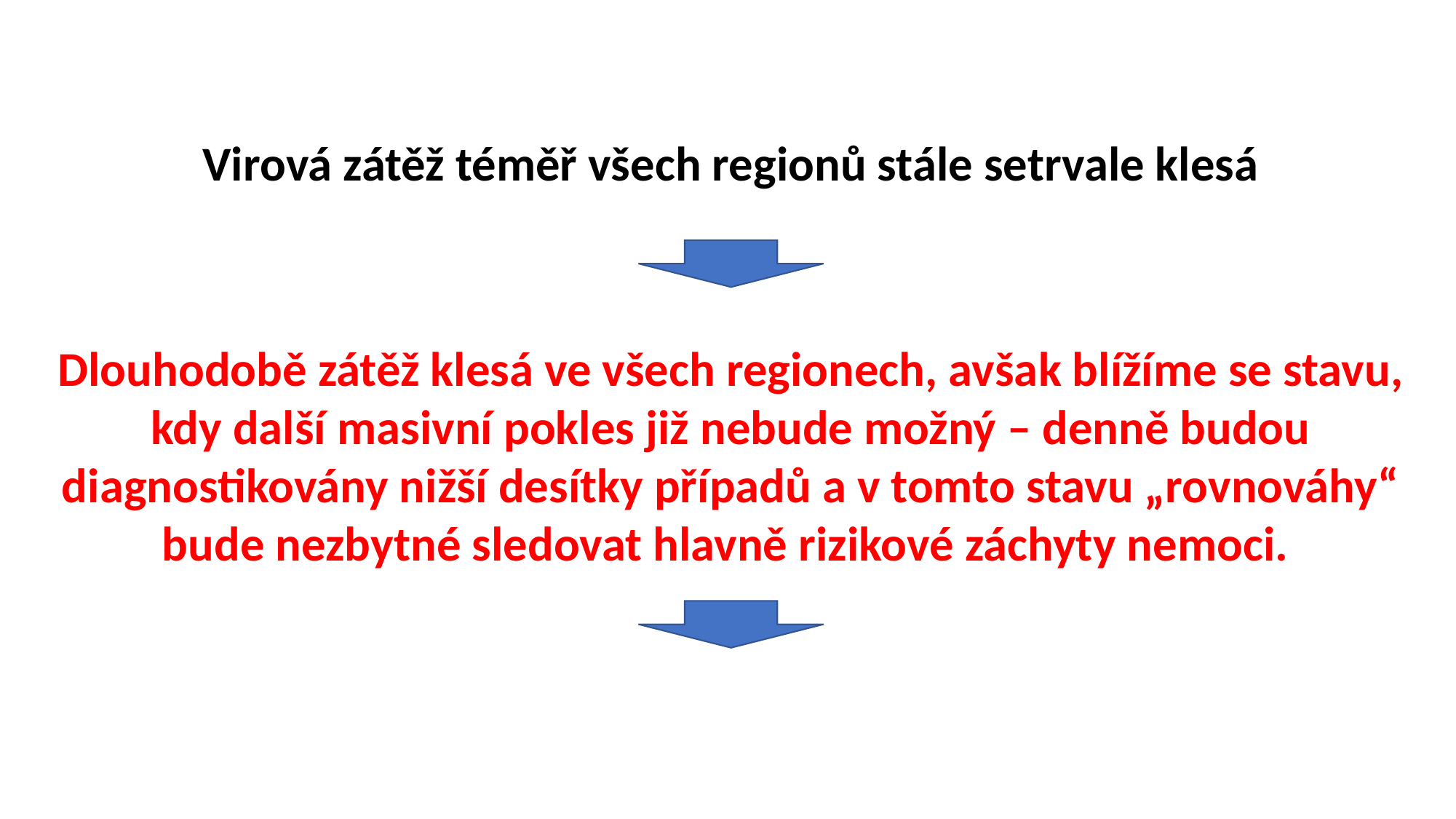

Virová zátěž téměř všech regionů stále setrvale klesá

Dlouhodobě zátěž klesá ve všech regionech, avšak blížíme se stavu, kdy další masivní pokles již nebude možný – denně budou diagnostikovány nižší desítky případů a v tomto stavu „rovnováhy“ bude nezbytné sledovat hlavně rizikové záchyty nemoci.